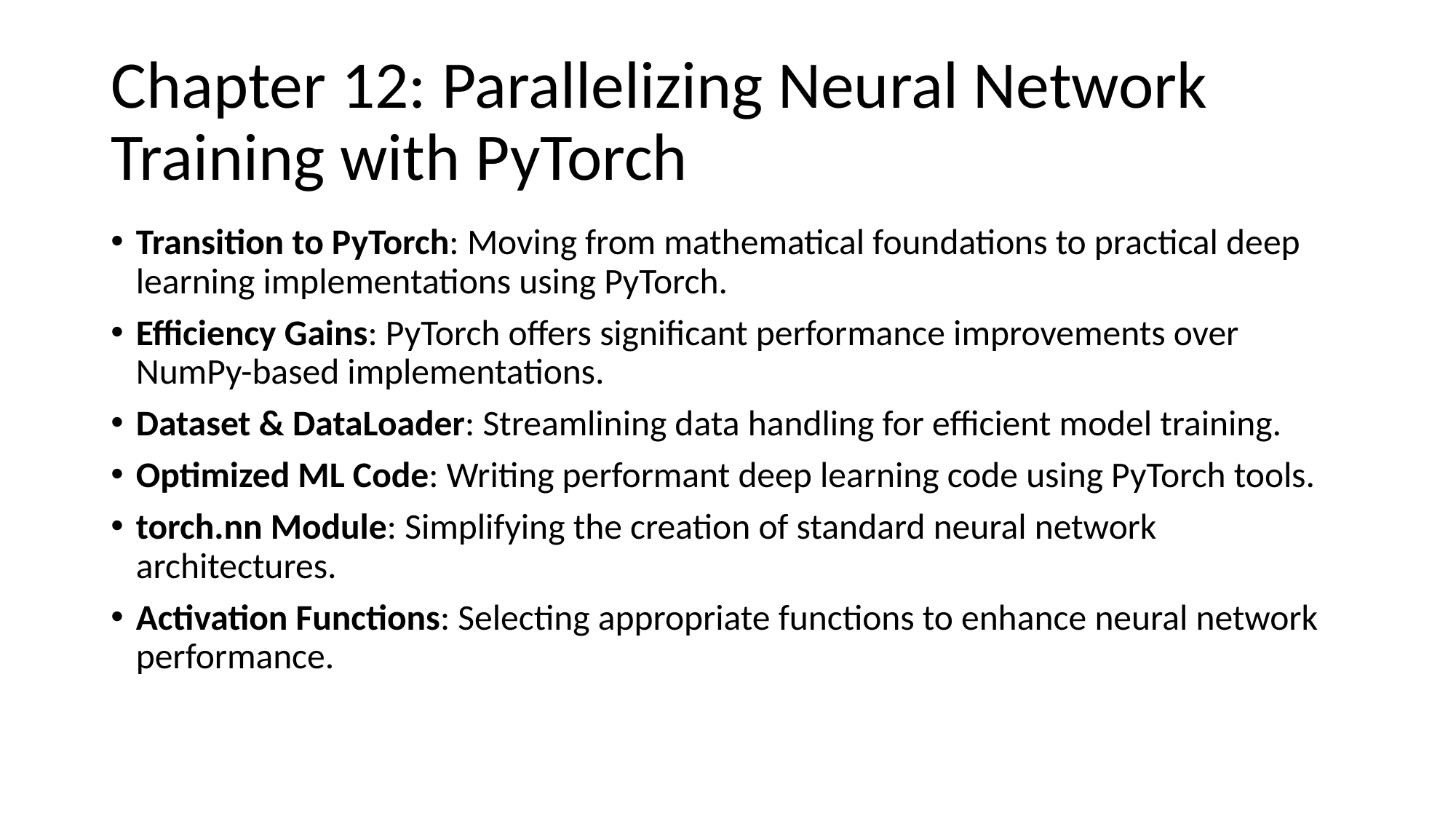

# Chapter 12: Parallelizing Neural Network Training with PyTorch
Transition to PyTorch: Moving from mathematical foundations to practical deep learning implementations using PyTorch.
Efficiency Gains: PyTorch offers significant performance improvements over NumPy-based implementations.
Dataset & DataLoader: Streamlining data handling for efficient model training.
Optimized ML Code: Writing performant deep learning code using PyTorch tools.
torch.nn Module: Simplifying the creation of standard neural network architectures.
Activation Functions: Selecting appropriate functions to enhance neural network performance.